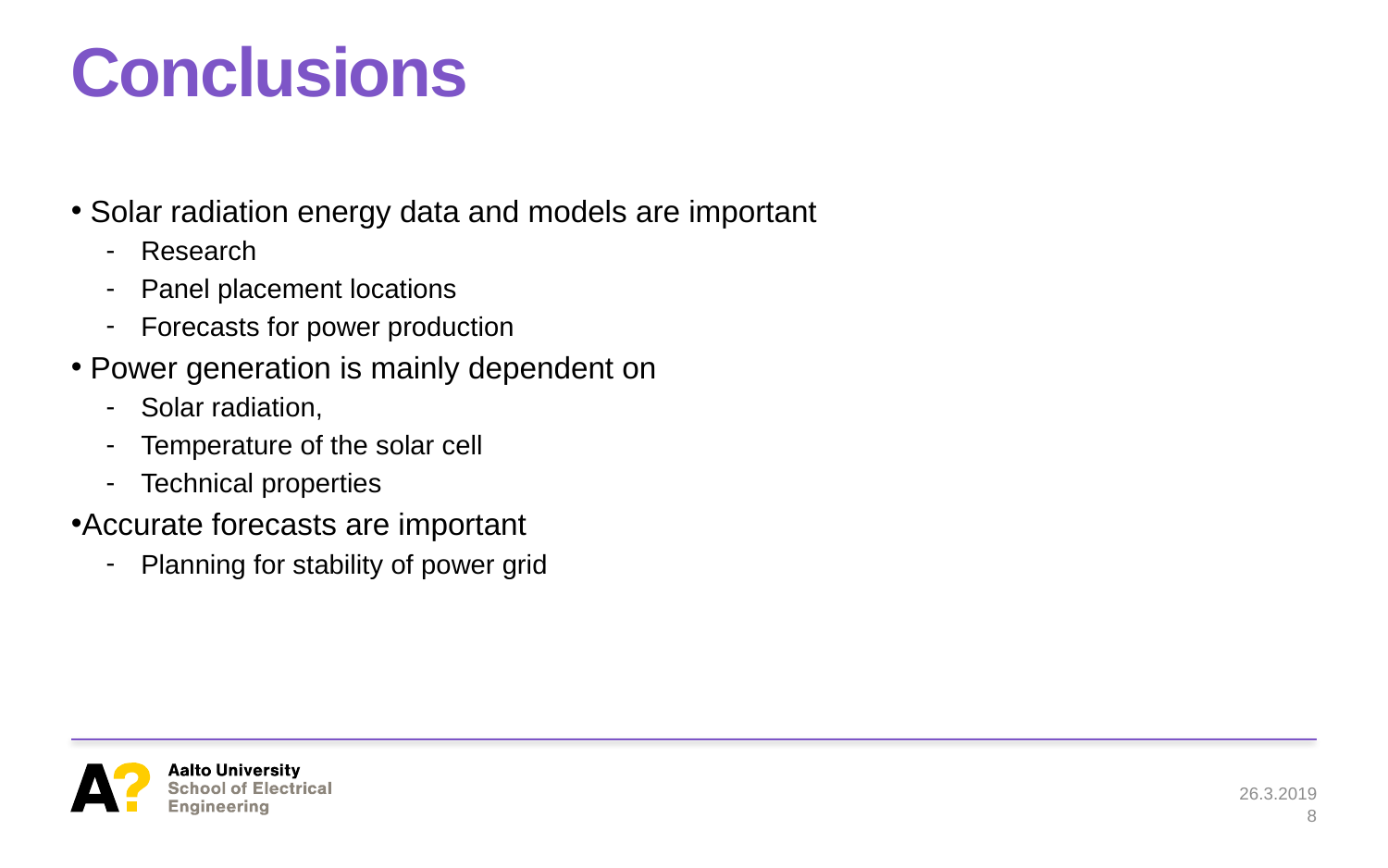

# Conclusions
 Solar radiation energy data and models are important
Research
Panel placement locations
Forecasts for power production
 Power generation is mainly dependent on
Solar radiation,
Temperature of the solar cell
Technical properties
Accurate forecasts are important
Planning for stability of power grid

26.3.2019
8